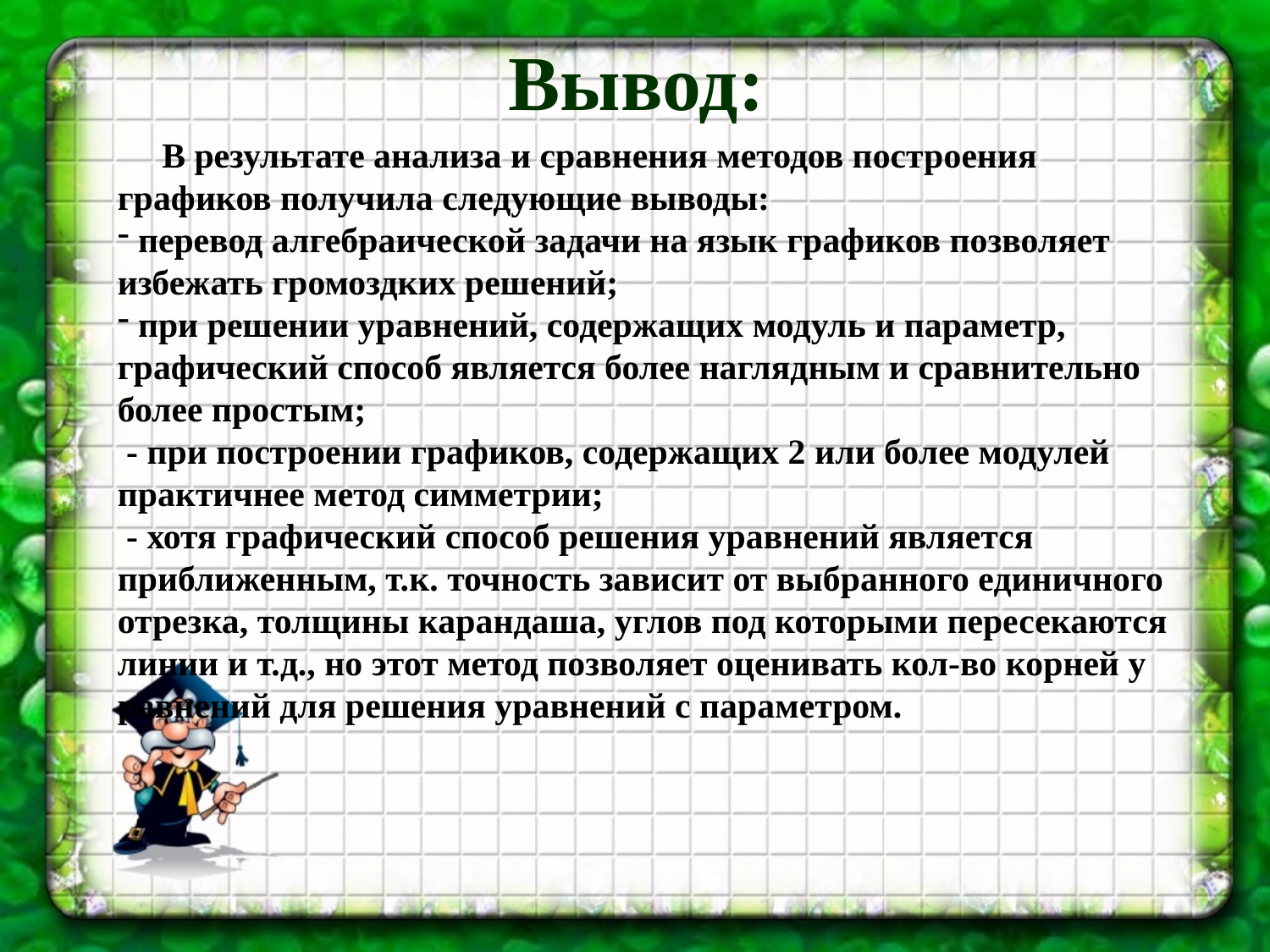

# Вывод:
     В результате анализа и сравнения методов построения графиков получила следующие выводы:
 перевод алгебраической задачи на язык графиков позволяет избежать громоздких решений;
 при решении уравнений, содержащих модуль и параметр, графический способ является более наглядным и сравнительно более простым;
 - при построении графиков, содержащих 2 или более модулей практичнее метод симметрии;
 - хотя графический способ решения уравнений является приближенным, т.к. точность зависит от выбранного единичного отрезка, толщины карандаша, углов под которыми пересекаются линии и т.д., но этот метод позволяет оценивать кол-во корней у     равнений для решения уравнений с параметром.